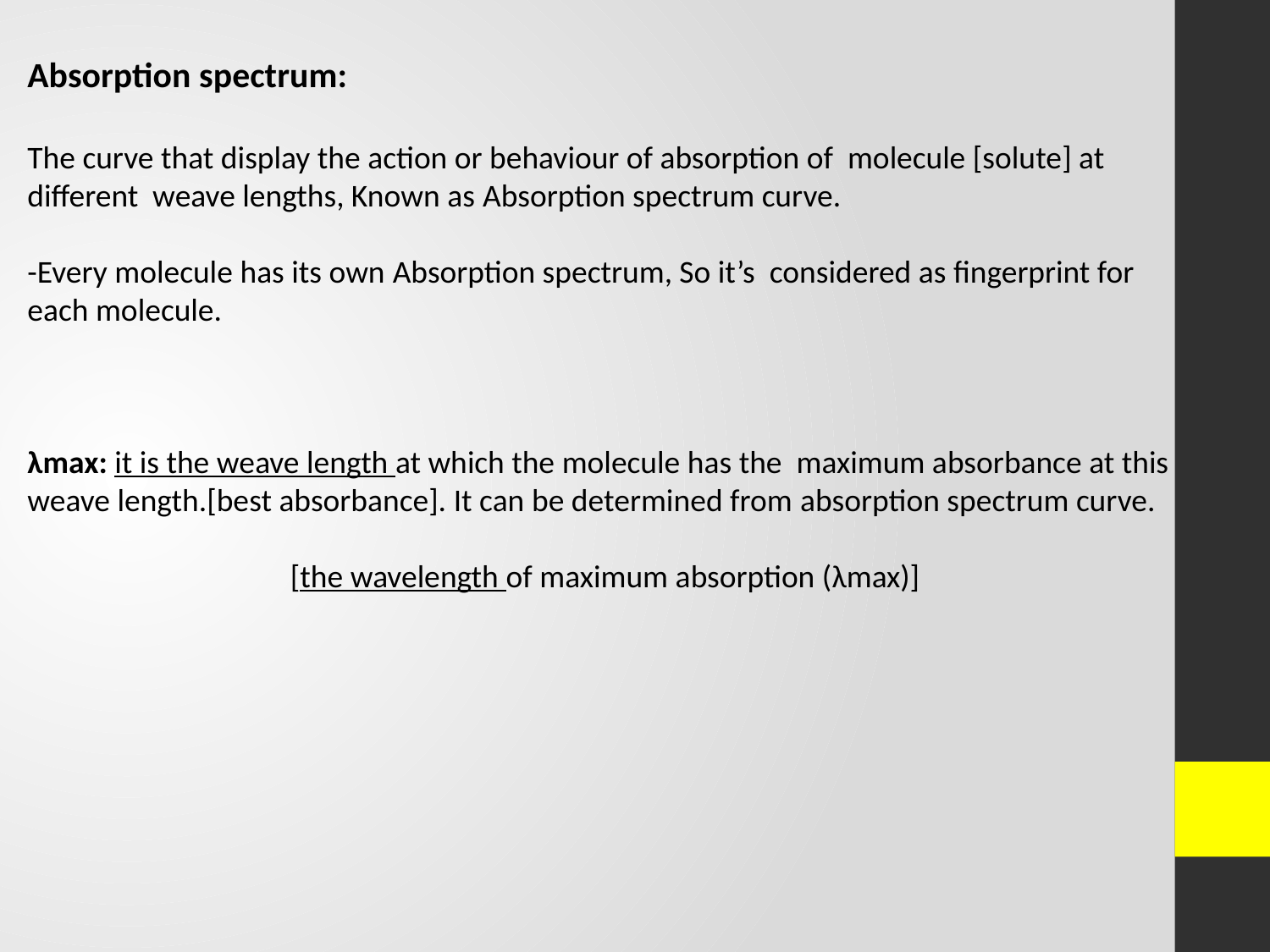

Absorption spectrum:

The curve that display the action or behaviour of absorption of  molecule [solute] at different  weave lengths, Known as Absorption spectrum curve.

-Every molecule has its own Absorption spectrum, So it’s  considered as fingerprint for each molecule.

λmax: it is the weave length at which the molecule has the  maximum absorbance at this weave length.[best absorbance]. It can be determined from absorption spectrum curve.

[the wavelength of maximum absorption (λmax)]